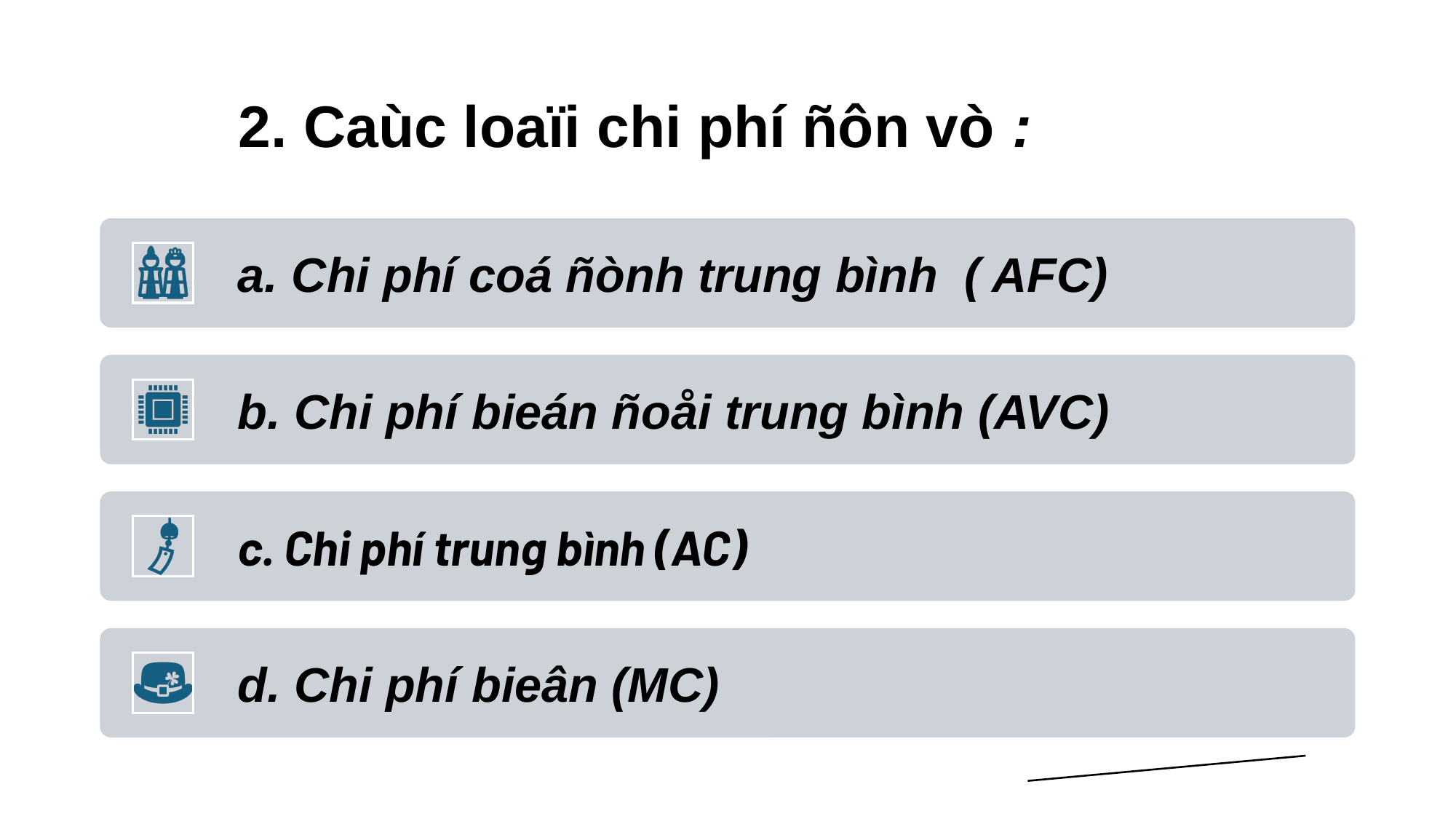

# 2. Caùc loaïi chi phí ñôn vò :
a. Chi phí coá ñònh trung bình  ( AFC)
b. Chi phí bieán ñoåi trung bình (AVC)
c. Chi phí trung bình (AC)
d. Chi phí bieân (MC)